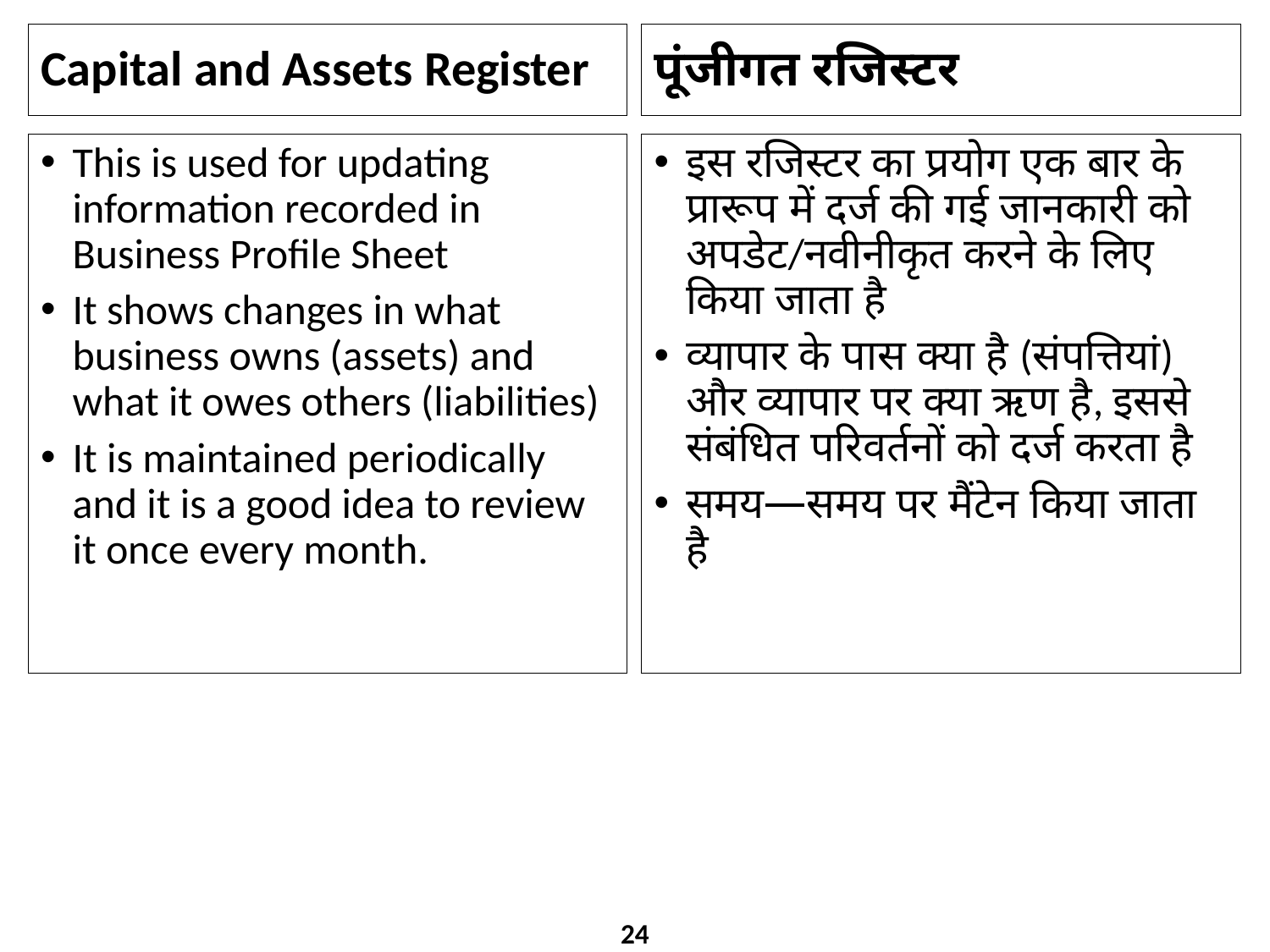

# Capital and Assets Register
पूंजीगत रजिस्टर
This is used for updating information recorded in Business Profile Sheet
It shows changes in what business owns (assets) and what it owes others (liabilities)
It is maintained periodically and it is a good idea to review it once every month.
इस रजिस्टर का प्रयोग एक बार के प्रारूप में दर्ज की गई जानकारी को अपडेट/नवीनीकृत करने के लिए किया जाता है
व्यापार के पास क्या है (संपत्तियां) और व्यापार पर क्या ऋण है, इससे संबंधित परिवर्तनों को दर्ज करता है
समय—समय पर मैंटेन किया जाता है
24